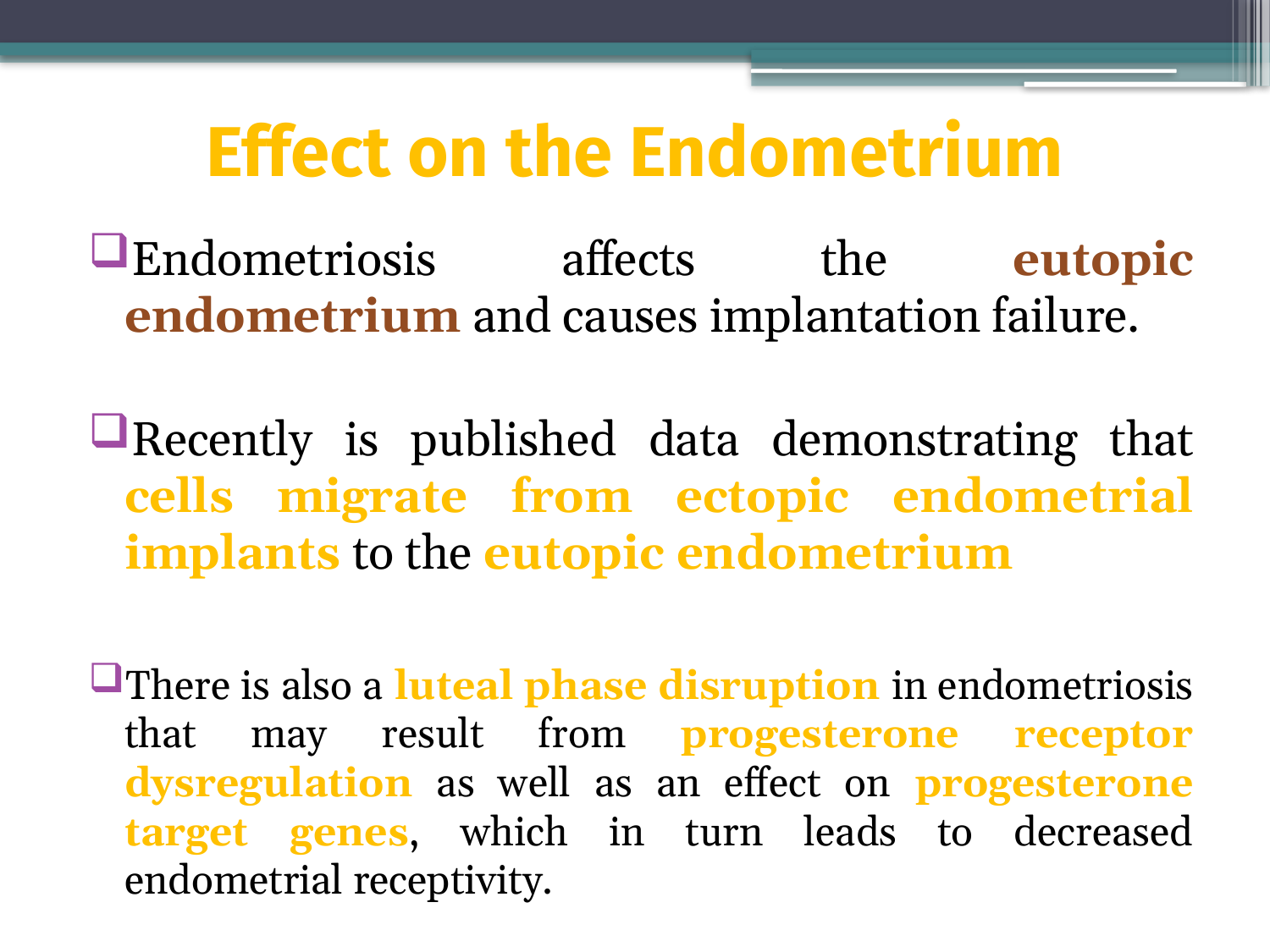

# Effect on the Endometrium
Endometriosis affects the eutopic endometrium and causes implantation failure.

Recently is published data demonstrating that cells migrate from ectopic endometrial implants to the eutopic endometrium

There is also a luteal phase disruption in endometriosis that may result from progesterone receptor dysregulation as well as an effect on progesterone target genes, which in turn leads to decreased endometrial receptivity.